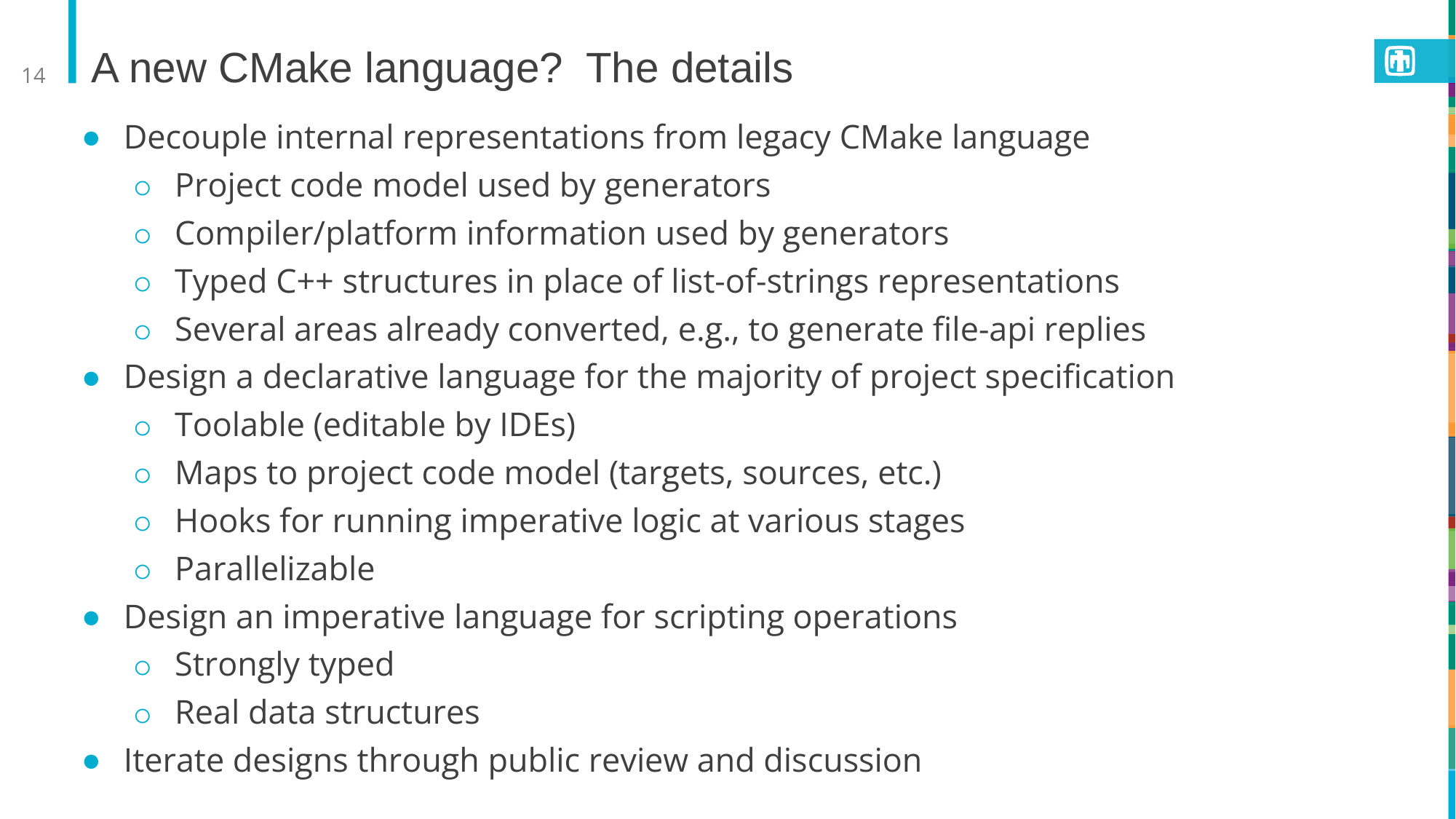

14
# A new CMake language?  The details
Decouple internal representations from legacy CMake language
Project code model used by generators
Compiler/platform information used by generators
Typed C++ structures in place of list-of-strings representations
Several areas already converted, e.g., to generate file-api replies
Design a declarative language for the majority of project specification
Toolable (editable by IDEs)
Maps to project code model (targets, sources, etc.)
Hooks for running imperative logic at various stages
Parallelizable
Design an imperative language for scripting operations
Strongly typed
Real data structures
Iterate designs through public review and discussion